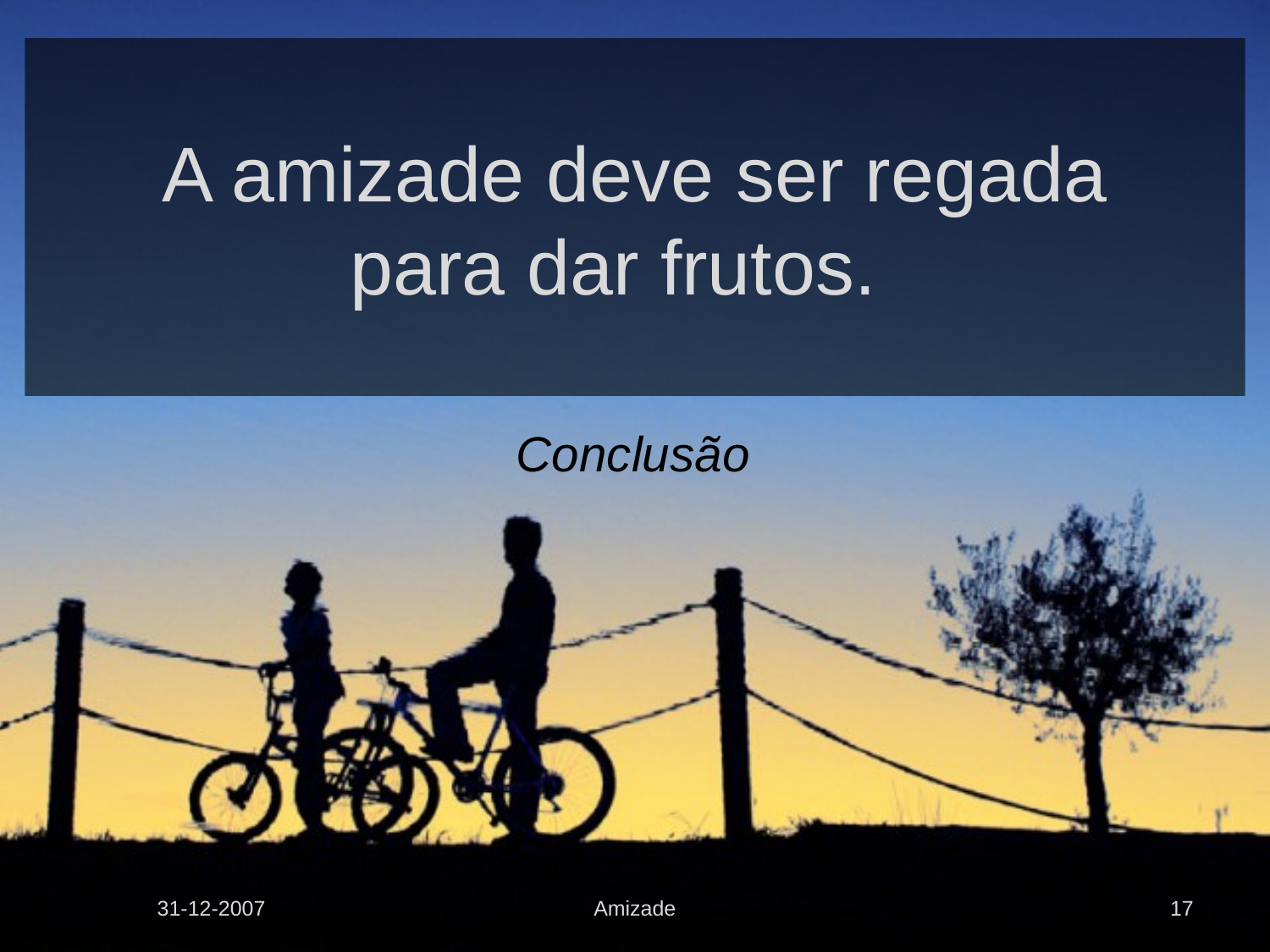

# A amizade deve ser regada para dar frutos.
Conclusão
31-12-2007
Amizade
17